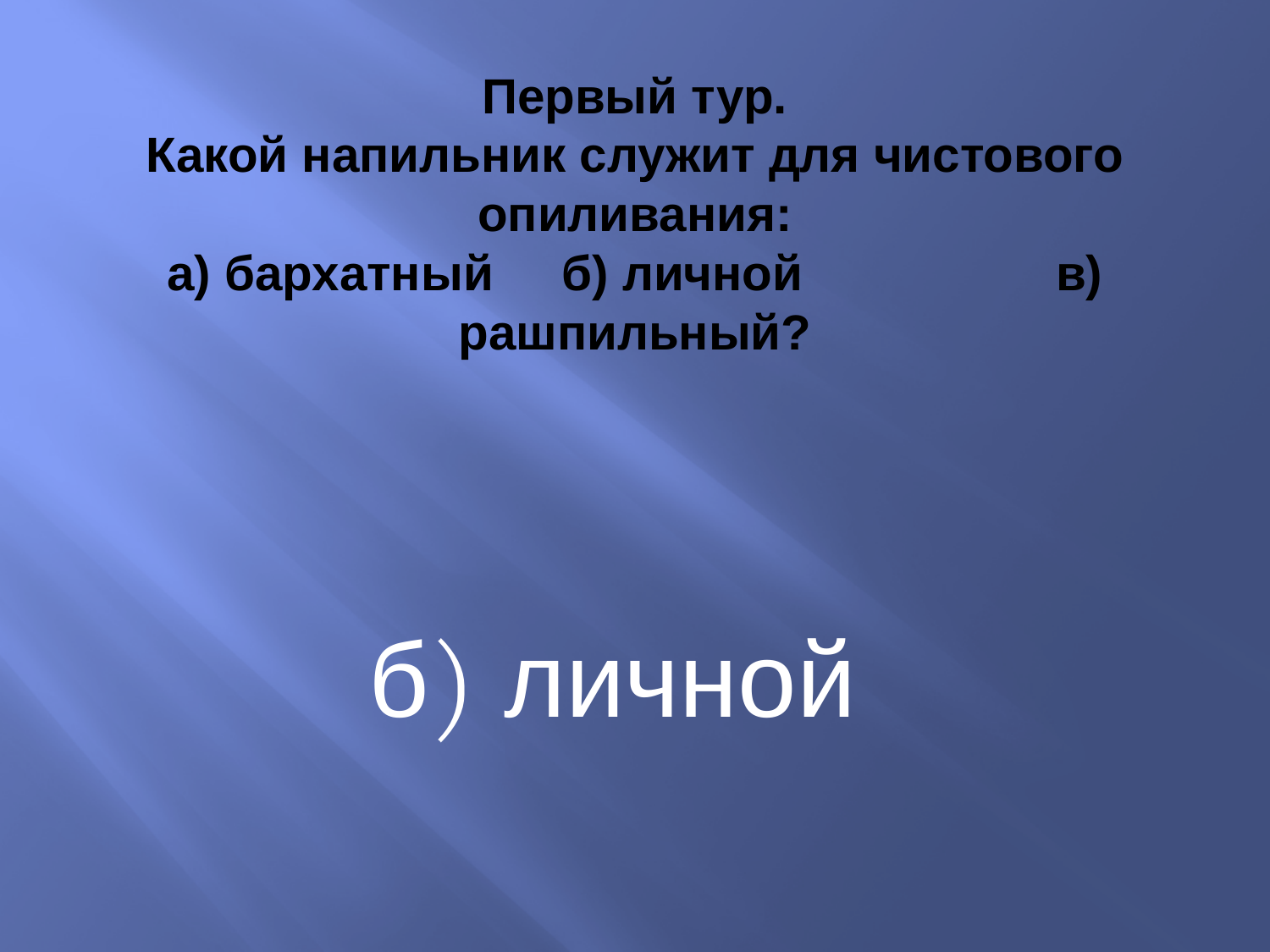

# Первый тур. Какой напильник служит для чистового опиливания: а) бархатный	 б) личной 		в) рашпильный?
б) личной